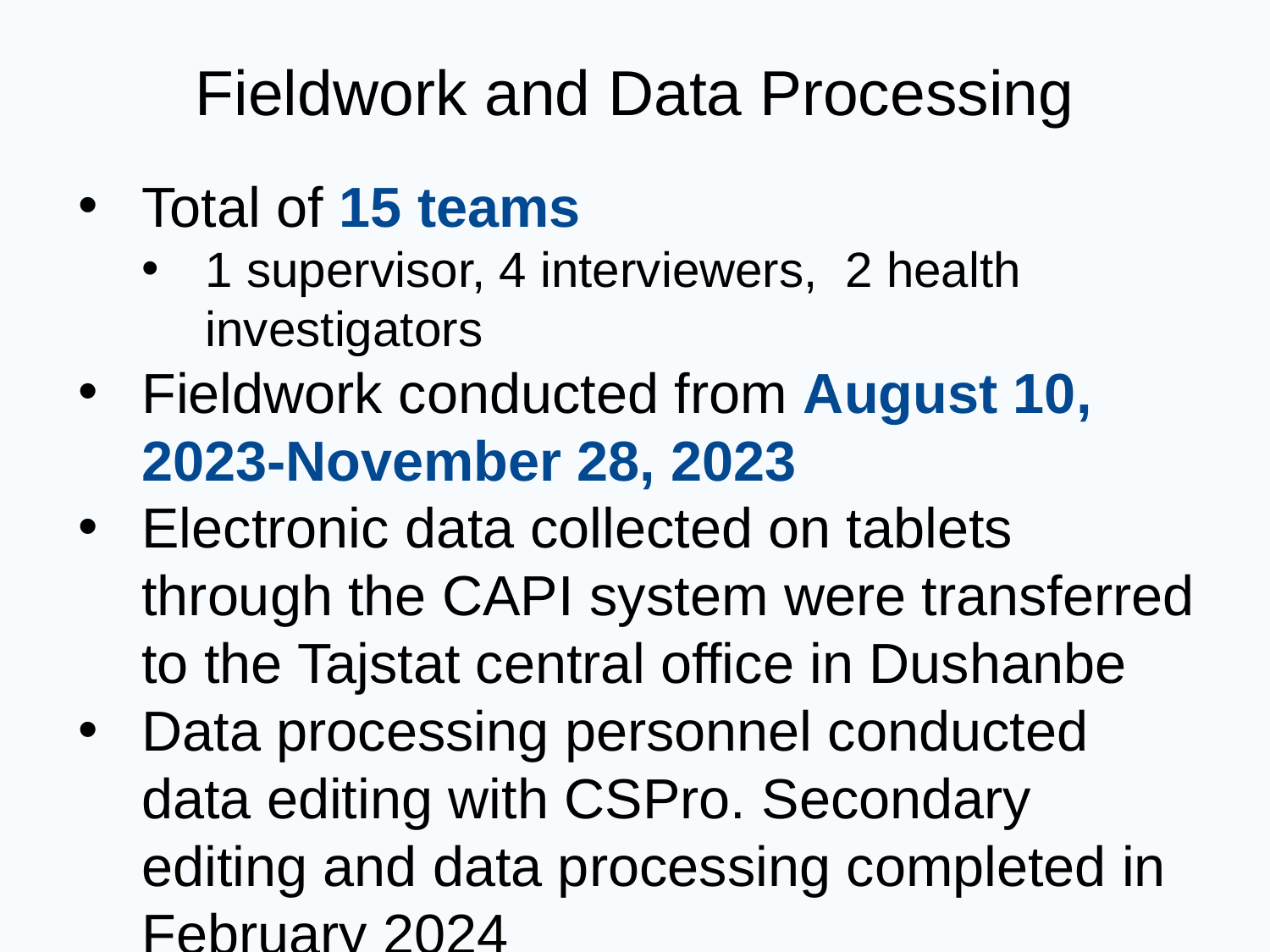

# Fieldwork and Data Processing
Total of 15 teams
1 supervisor, 4 interviewers,  2 health investigators
Fieldwork conducted from August 10, 2023-November 28, 2023
Electronic data collected on tablets through the CAPI system were transferred to the Tajstat central office in Dushanbe
Data processing personnel conducted data editing with CSPro. Secondary editing and data processing completed in February 2024